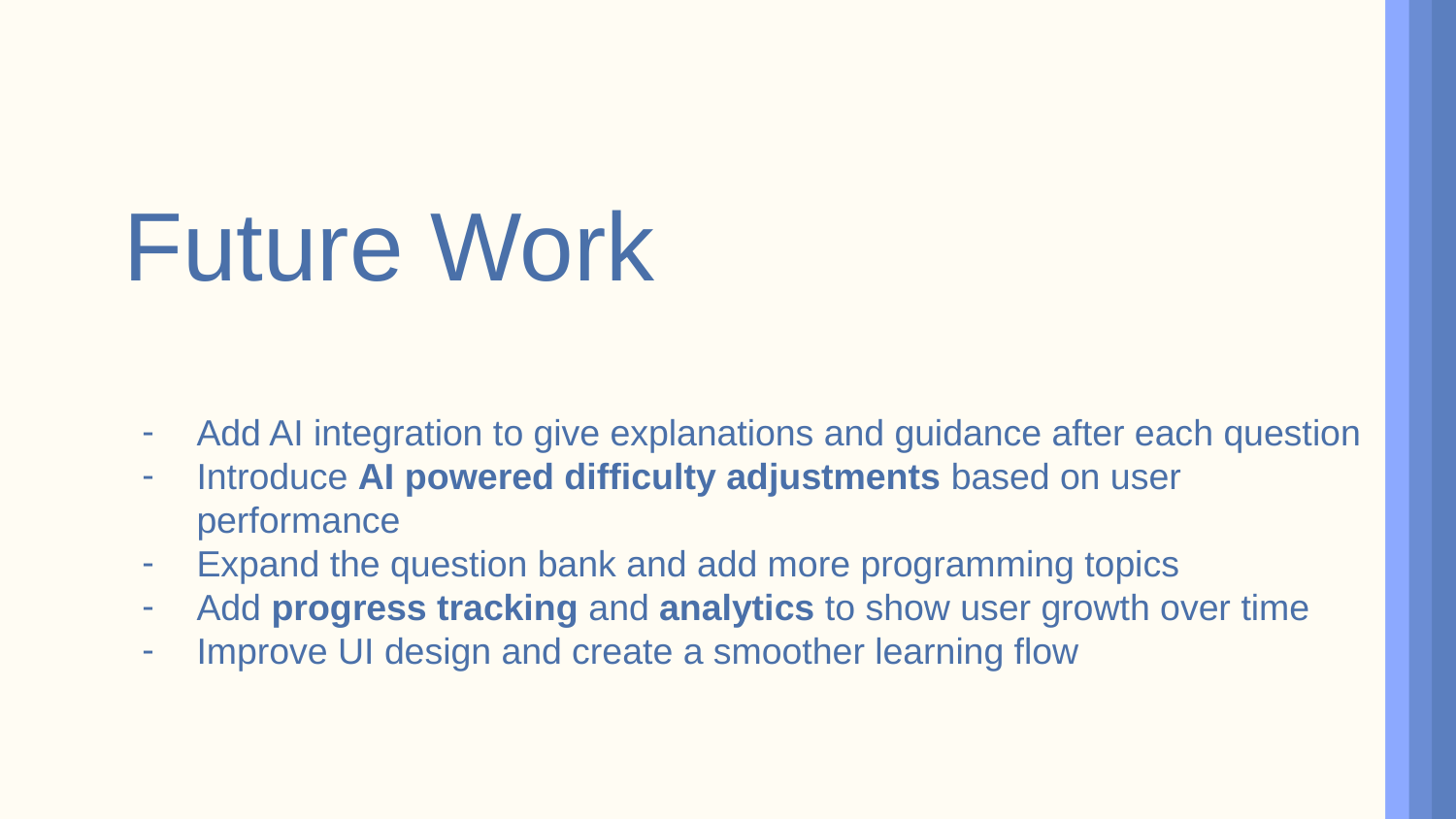

# Future Work
Add AI integration to give explanations and guidance after each question
Introduce AI powered difficulty adjustments based on user performance
Expand the question bank and add more programming topics
Add progress tracking and analytics to show user growth over time
Improve UI design and create a smoother learning flow